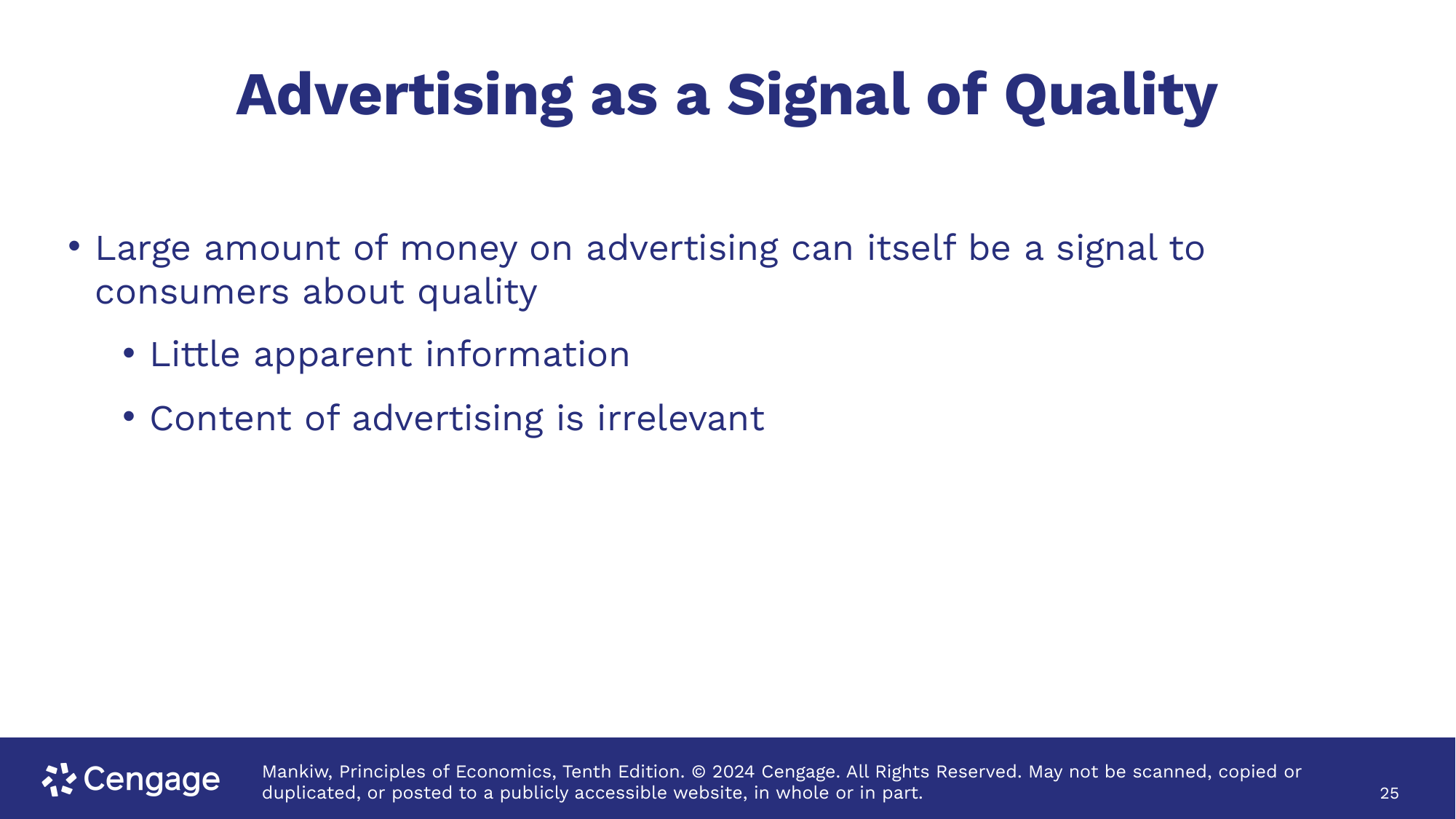

# Advertising as a Signal of Quality
Large amount of money on advertising can itself be a signal to consumers about quality
Little apparent information
Content of advertising is irrelevant